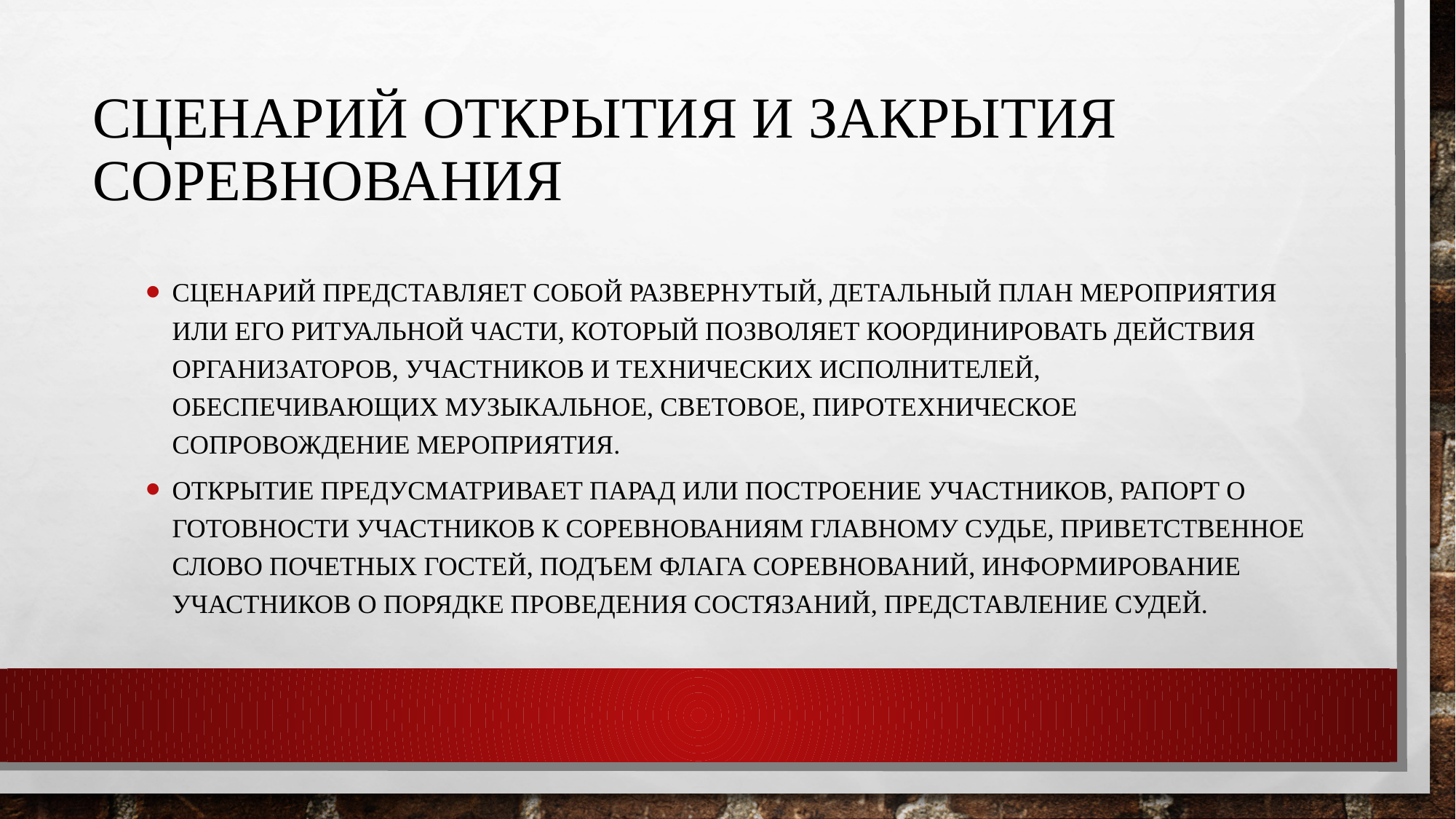

# Сценарий открытия и закрытия соревнования
Сценарий представляет собой развернутый, детальный план мероприятия или его ритуальной части, который позволяет координировать действия организаторов, участников и технических исполнителей, обеспечивающих музыкальное, световое, пиротехническое сопровождение мероприятия.
Открытие предусматривает парад или построение участников, рапорт о готовности участников к соревнованиям главному судье, приветственное слово почетных гостей, подъем флага соревнований, информирование участников о порядке проведения состязаний, представление судей.